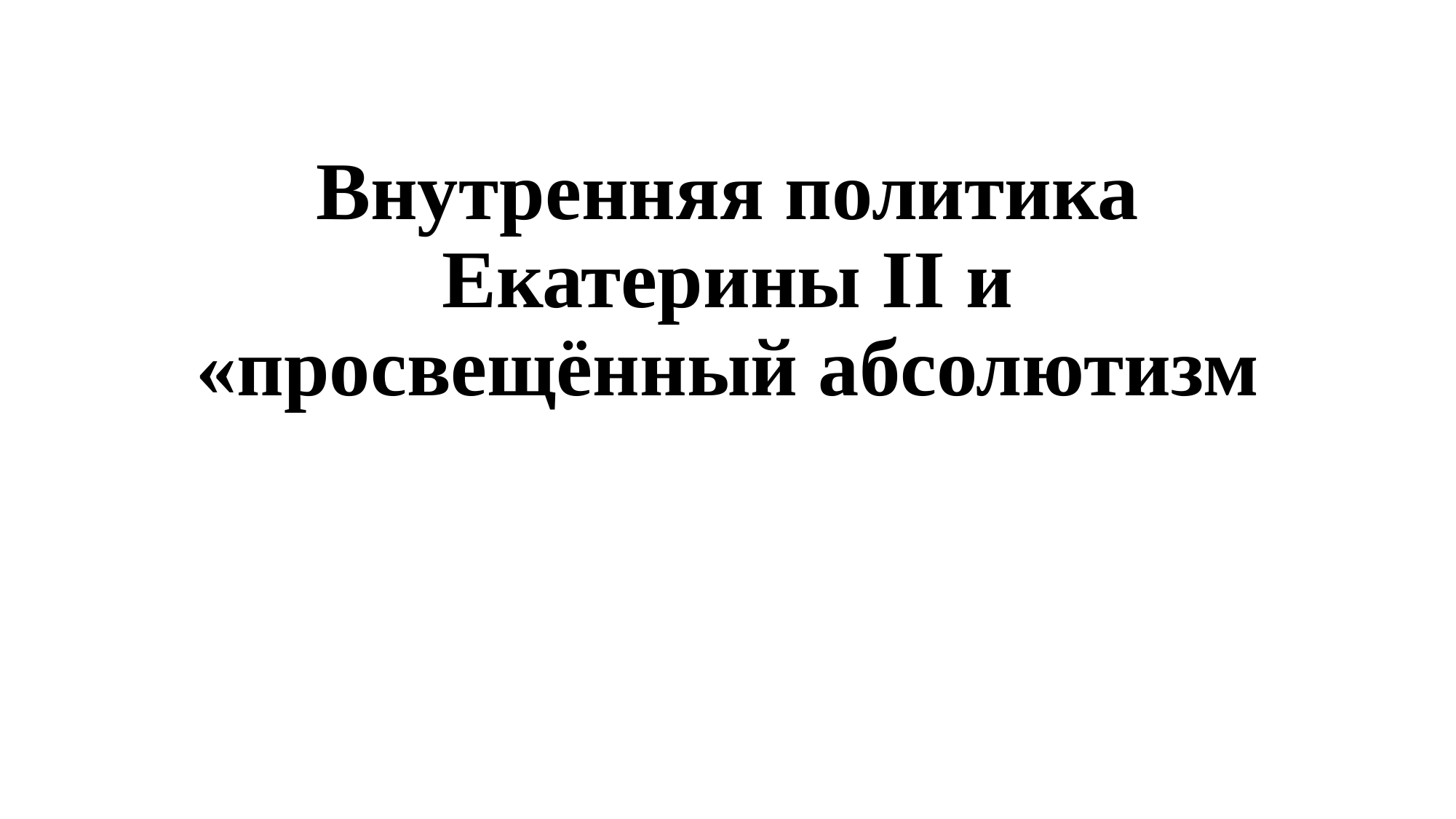

# Внутренняя политика Екатерины II и «просвещённый абсолютизм